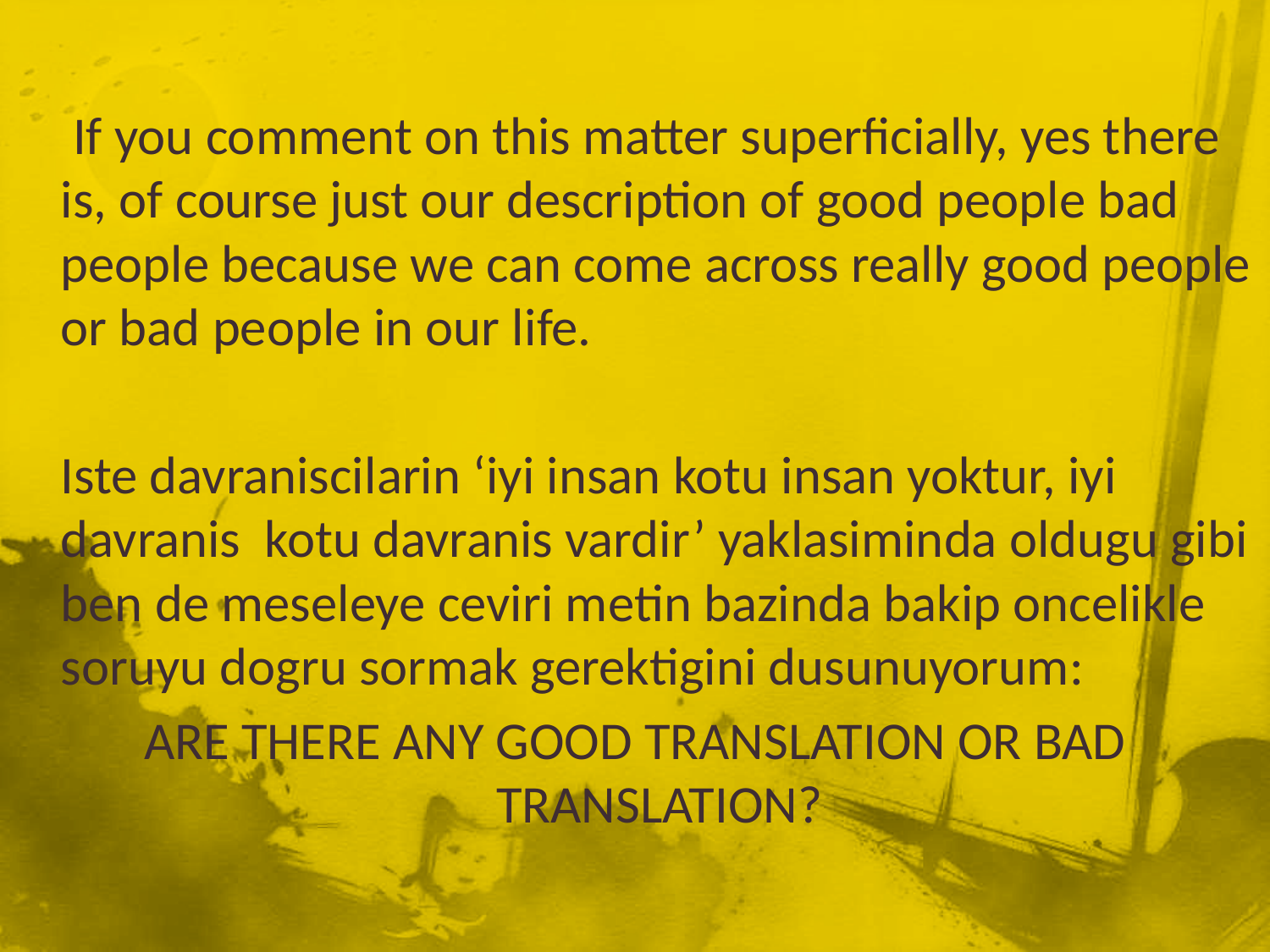

If you comment on this matter superficially, yes there is, of course just our description of good people bad people because we can come across really good people or bad people in our life.

    Iste davraniscilarin ‘iyi insan kotu insan yoktur, iyi davranis  kotu davranis vardir’ yaklasiminda oldugu gibi ben de meseleye ceviri metin bazinda bakip oncelikle soruyu dogru sormak gerektigini dusunuyorum:
ARE THERE ANY GOOD TRANSLATION OR BAD TRANSLATION?